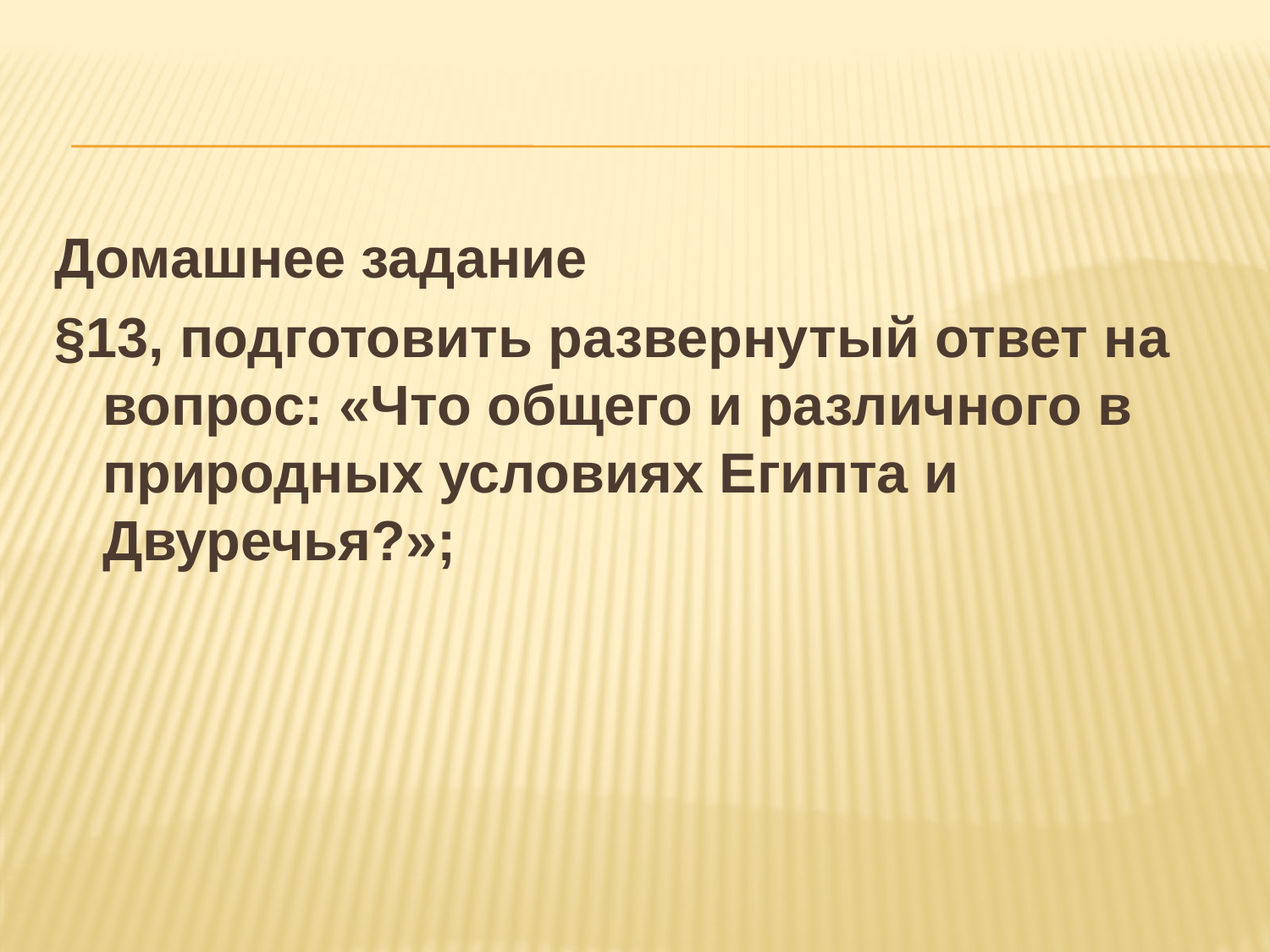

Домашнее задание
§13, подготовить развернутый ответ на вопрос: «Что общего и различного в природных условиях Египта и Двуречья?»;